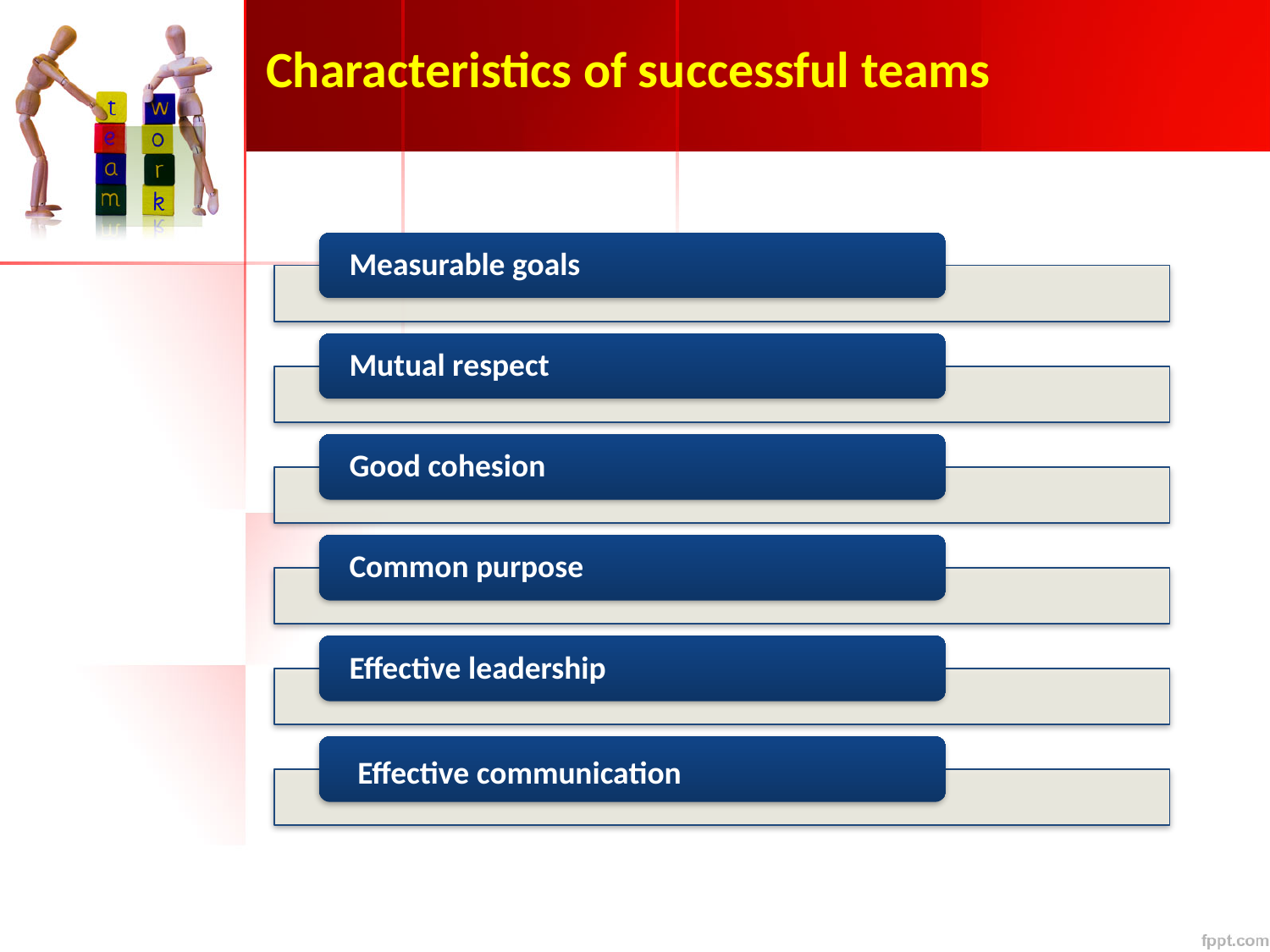

# Characteristics of successful teams
Measurable goals
Mutual respect
Good cohesion
Common purpose
Effective leadership

Effective communication